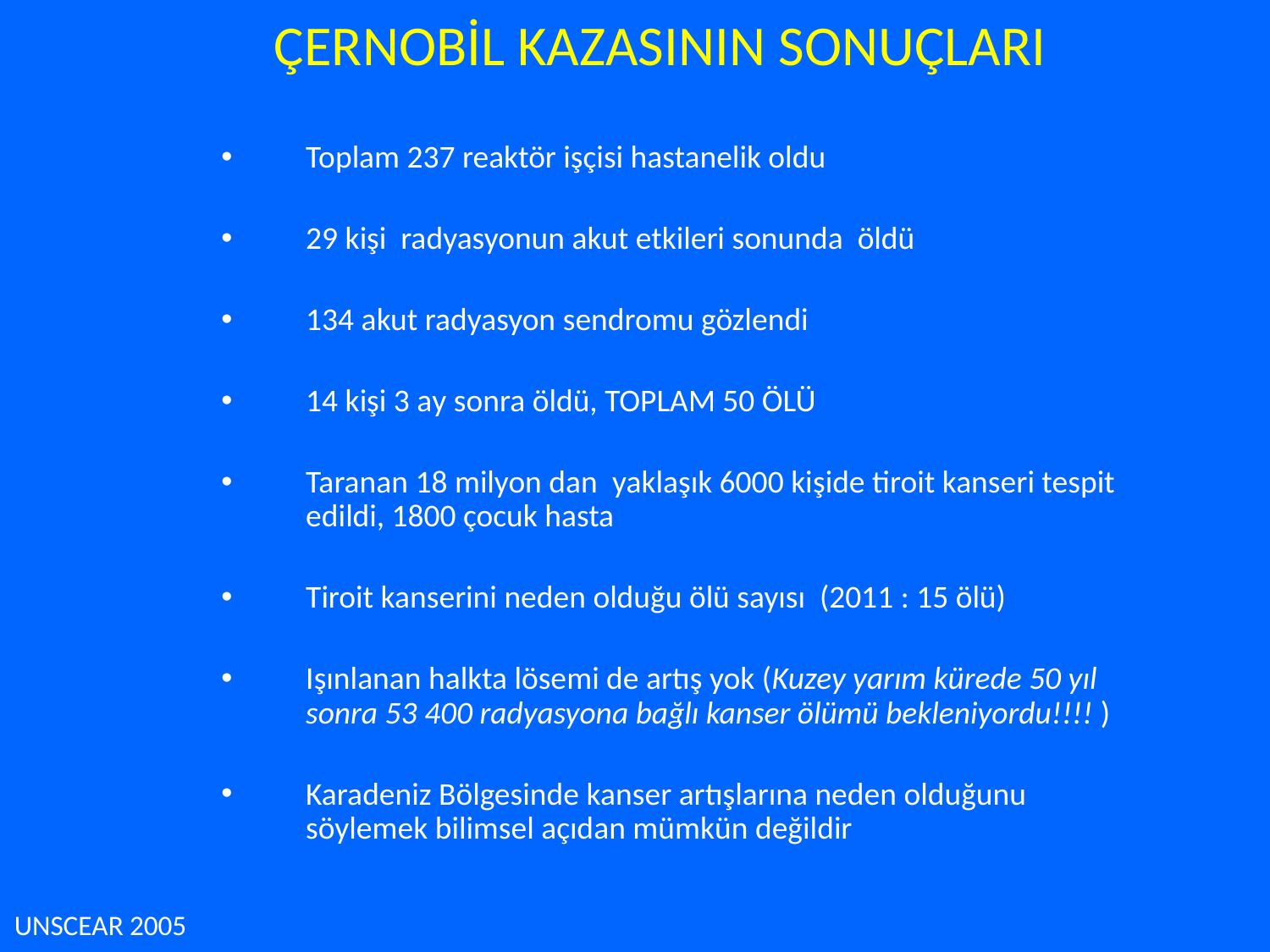

ÇERNOBİL KAZASININ SONUÇLARI
Toplam 237 reaktör işçisi hastanelik oldu

29 kişi  radyasyonun akut etkileri sonunda  öldü

134 akut radyasyon sendromu gözlendi

14 kişi 3 ay sonra öldü, TOPLAM 50 ÖLÜ

Taranan 18 milyon dan  yaklaşık 6000 kişide tiroit kanseri tespit edildi, 1800 çocuk hasta

Tiroit kanserini neden olduğu ölü sayısı  (2011 : 15 ölü)

Işınlanan halkta lösemi de artış yok (Kuzey yarım kürede 50 yıl sonra 53 400 radyasyona bağlı kanser ölümü bekleniyordu!!!! )

Karadeniz Bölgesinde kanser artışlarına neden olduğunu söylemek bilimsel açıdan mümkün değildir

UNSCEAR 2005